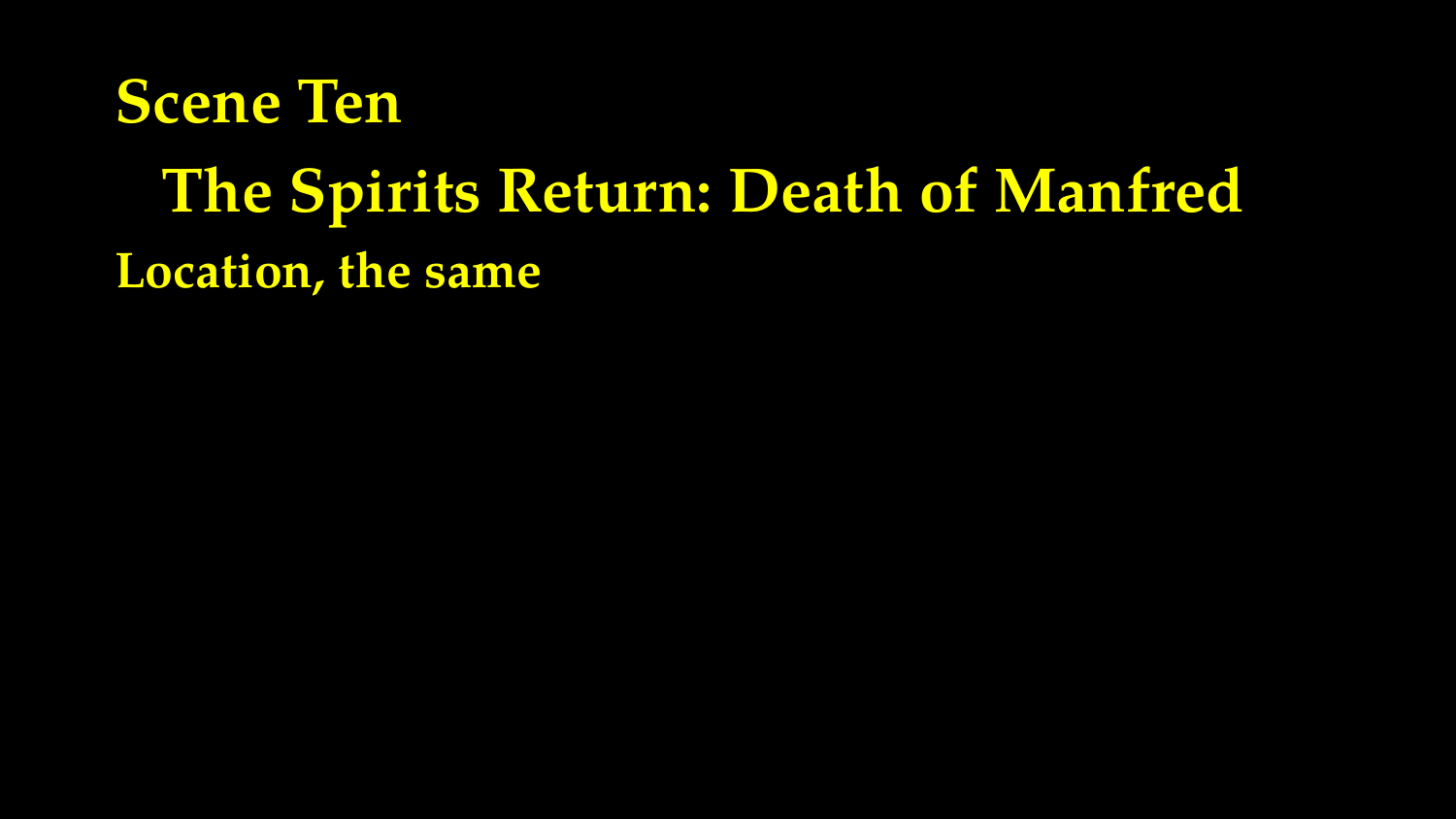

# Scene Ten The Spirits Return: Death of Manfred Location, the same